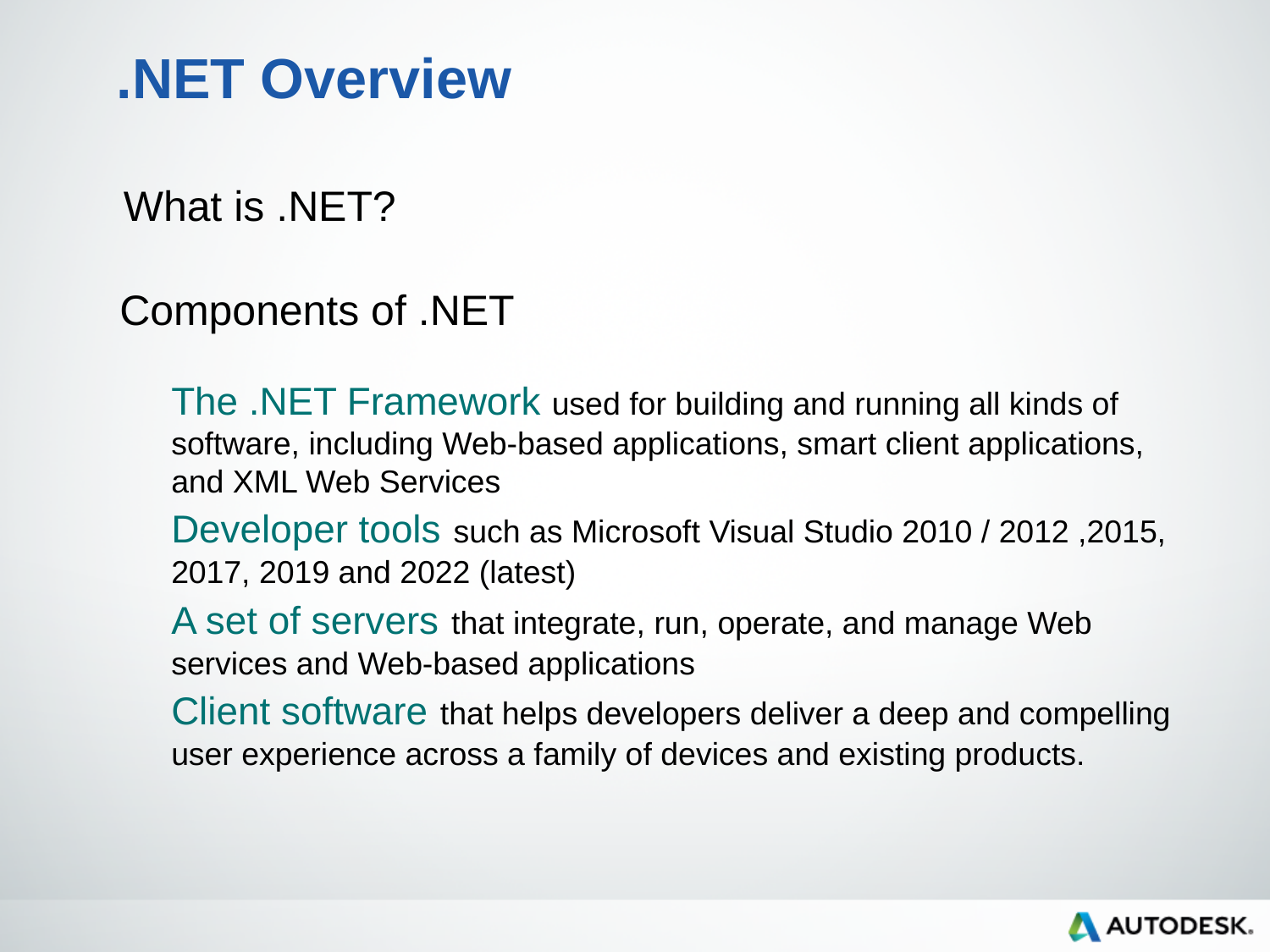

.NET Overview
 What is .NET?

 Components of .NET

The .NET Framework used for building and running all kinds of software, including Web-based applications, smart client applications, and XML Web Services
Developer tools such as Microsoft Visual Studio 2010 / 2012 ,2015, 2017, 2019 and 2022 (latest)
A set of servers that integrate, run, operate, and manage Web services and Web-based applications
Client software that helps developers deliver a deep and compelling user experience across a family of devices and existing products.